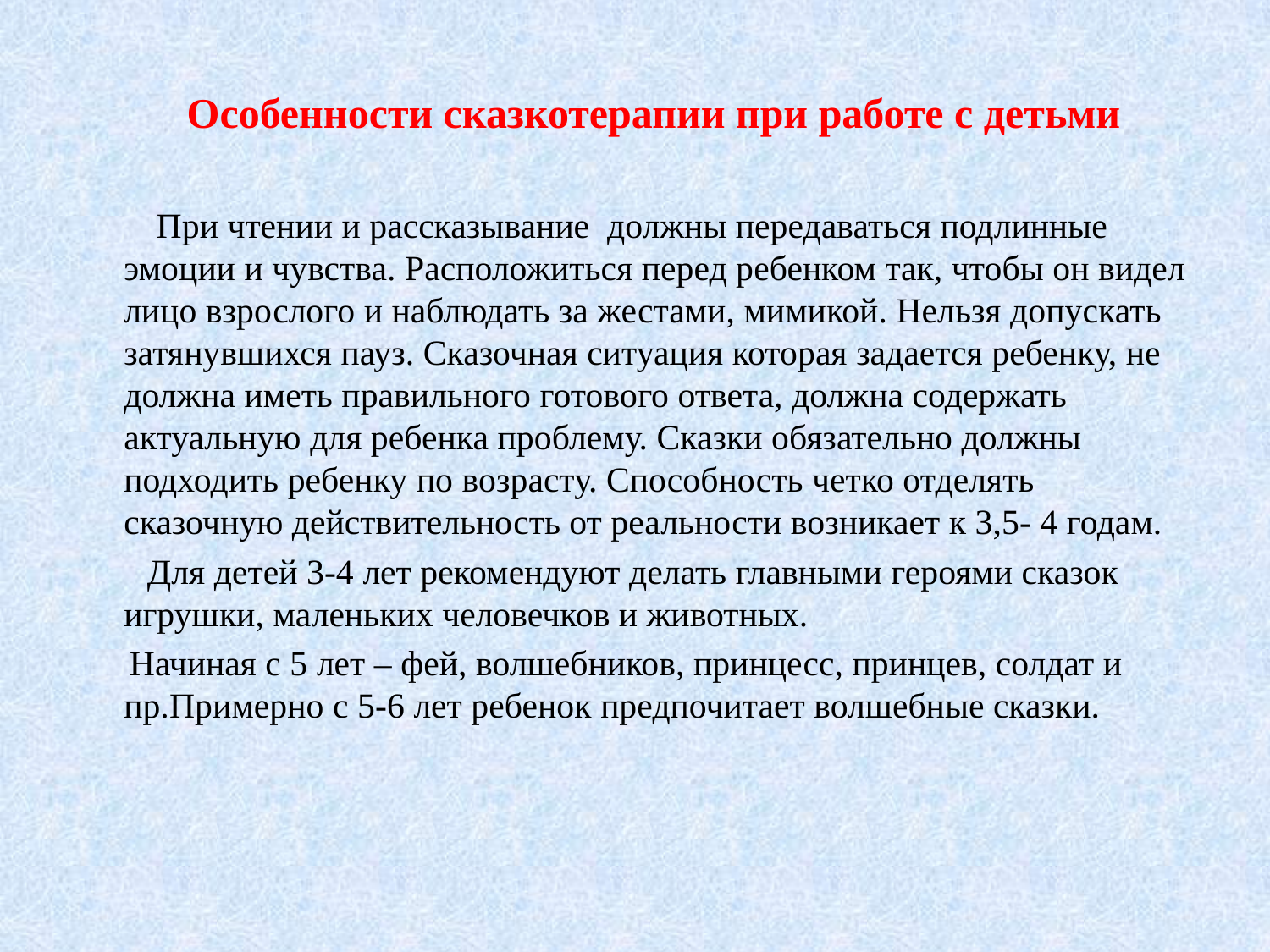

Особенности сказкотерапии при работе с детьми

         При чтении и рассказывание  должны передаваться подлинные эмоции и чувства. Расположиться перед ребенком так, чтобы он видел лицо взрослого и наблюдать за жестами, мимикой. Нельзя допускать затянувшихся пауз. Сказочная ситуация которая задается ребенку, не должна иметь правильного готового ответа, должна содержать актуальную для ребенка проблему. Сказки обязательно должны подходить ребенку по возрасту. Способность четко отделять сказочную действительность от реальности возникает к 3,5- 4 годам.
        Для детей 3-4 лет рекомендуют делать главными героями сказок       игрушки, маленьких человечков и животных.
      Начиная с 5 лет – фей, волшебников, принцесс, принцев, солдат и пр.Примерно с 5-6 лет ребенок предпочитает волшебные сказки.